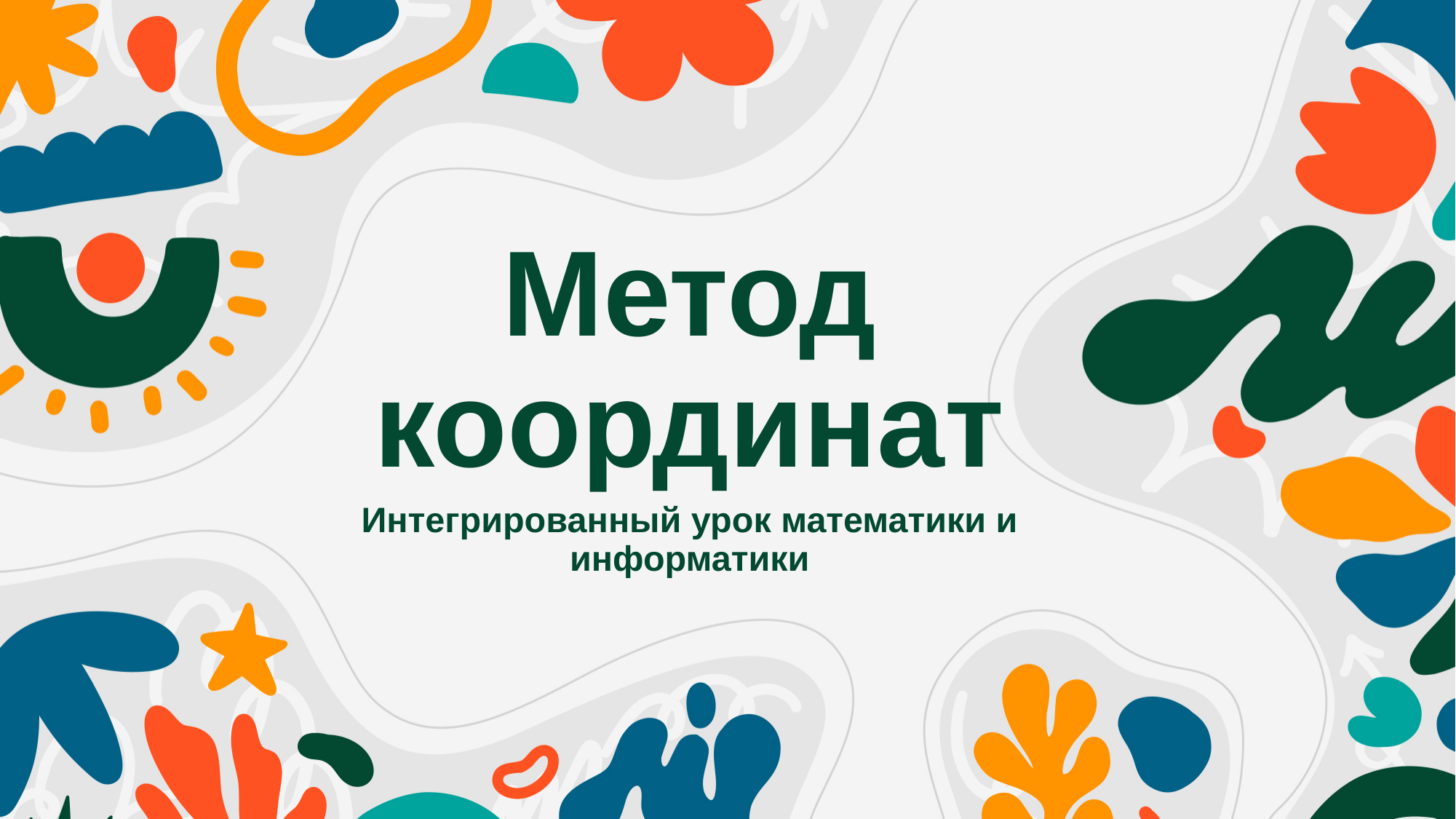

# Метод координат
Интегрированный урок математики и информатики